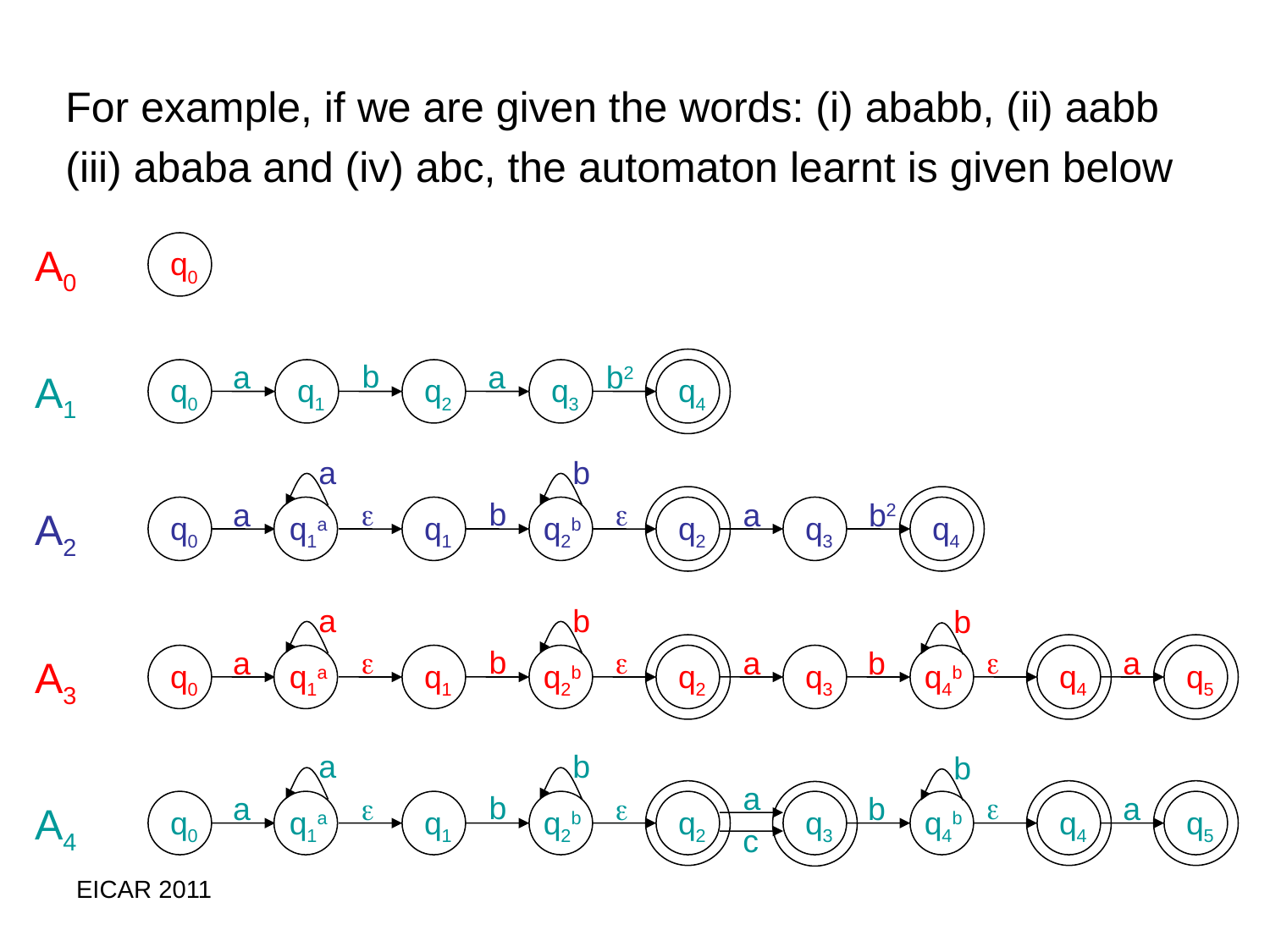

For example, if we are given the words: (i) ababb, (ii) aabb
(iii) ababa and (iv) abc, the automaton learnt is given below
A0

q0

q4
b
a
a
b2
A1

q0

q1

q2

q3

a
b

b
ε
ε
a
a
b2
A2

q0

q1

q2

q3

q4
q1a
q2b

a
b
b

b
ε
ε
ε
a
a
b
a
A3

q0

q1

q2

q3

q4

q5
q1a
q2b
q4b

a
b
b

a

b
ε
ε
ε
a
b
a
A4

q0

q1

q2

q3

q4

q5
q1a
q2b
q4b

c

EICAR 2011